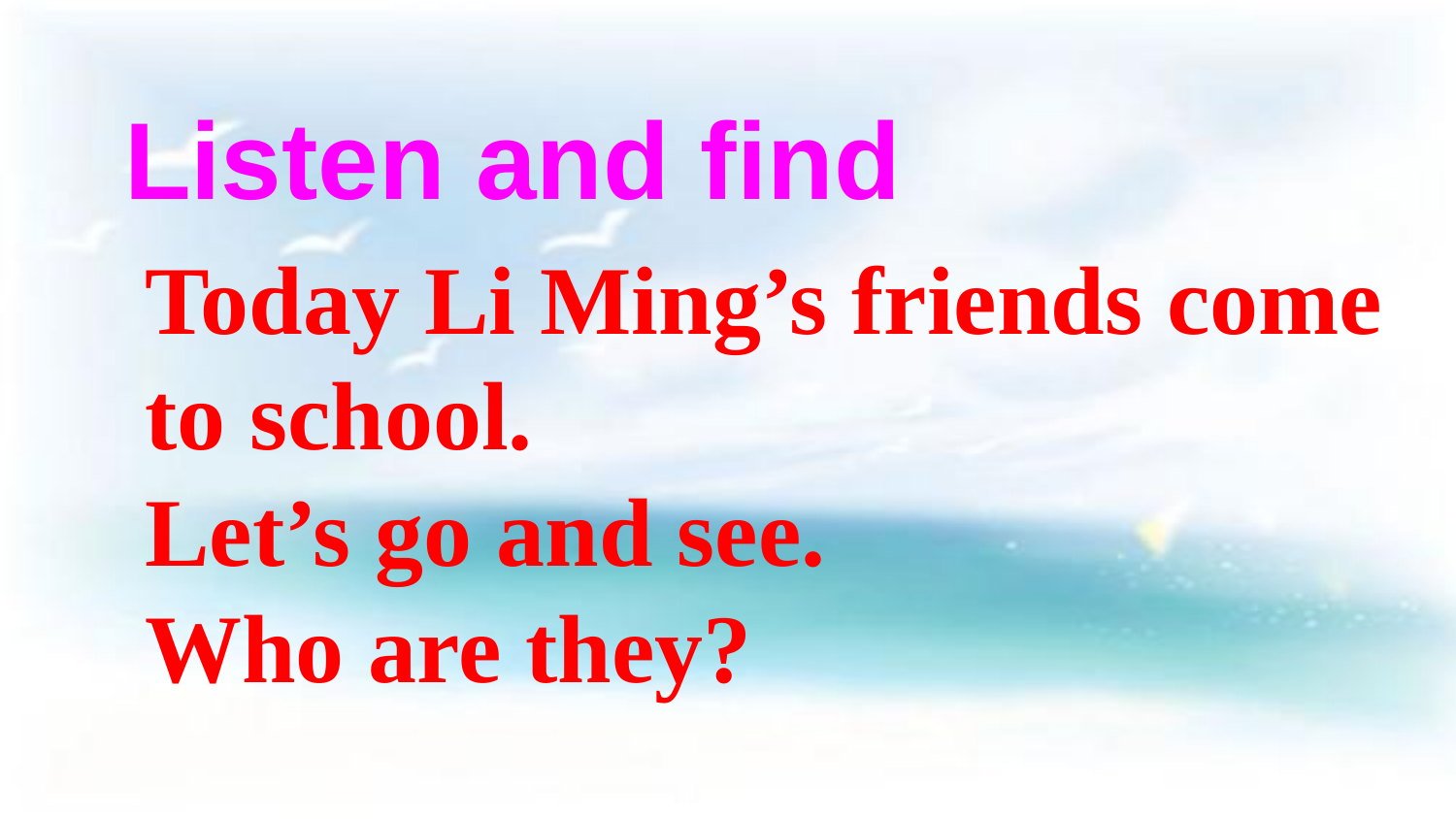

Listen and find
Today Li Ming’s friends come to school.
Let’s go and see.
Who are they?